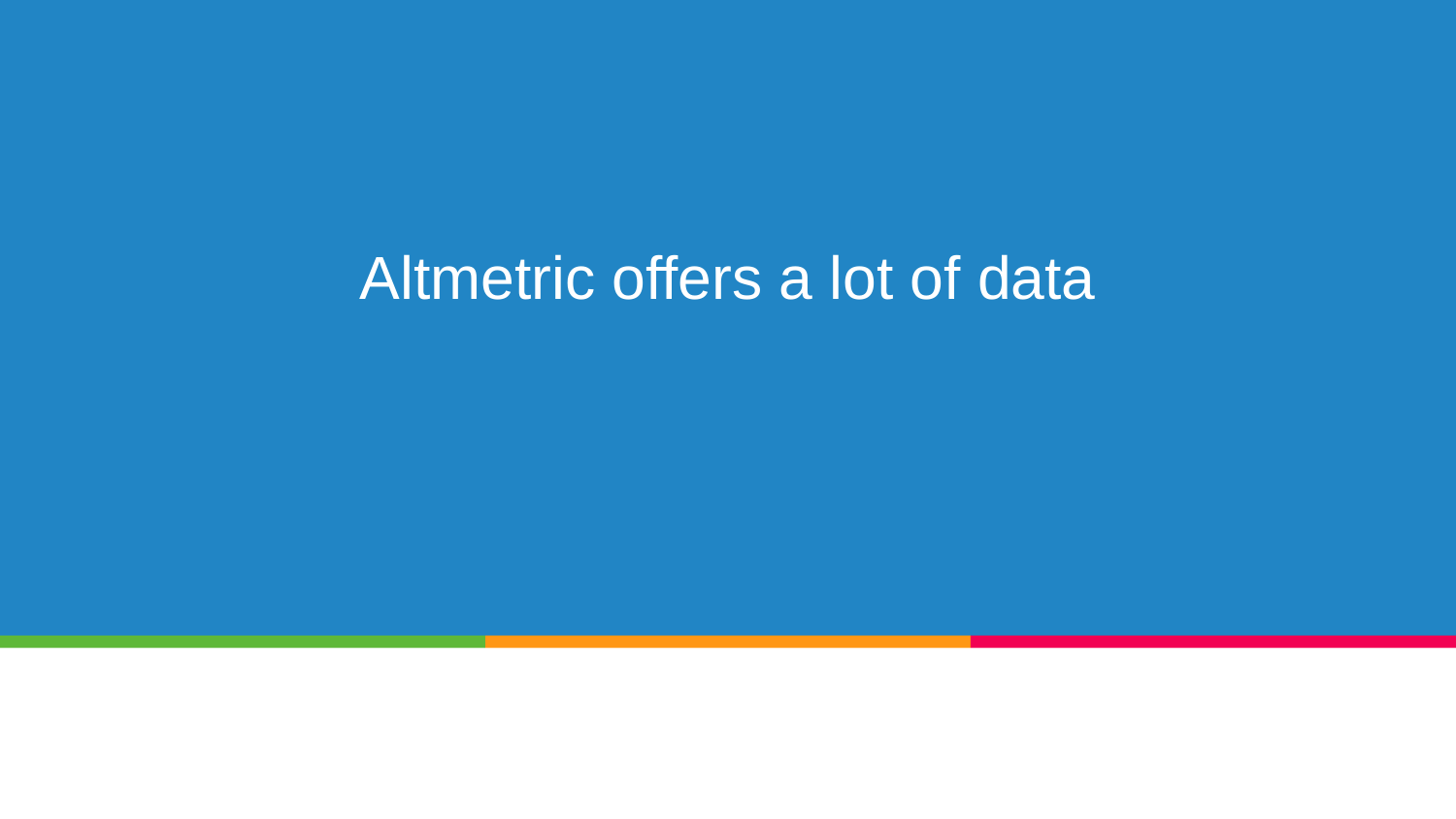

# Altmetric offers a lot of data